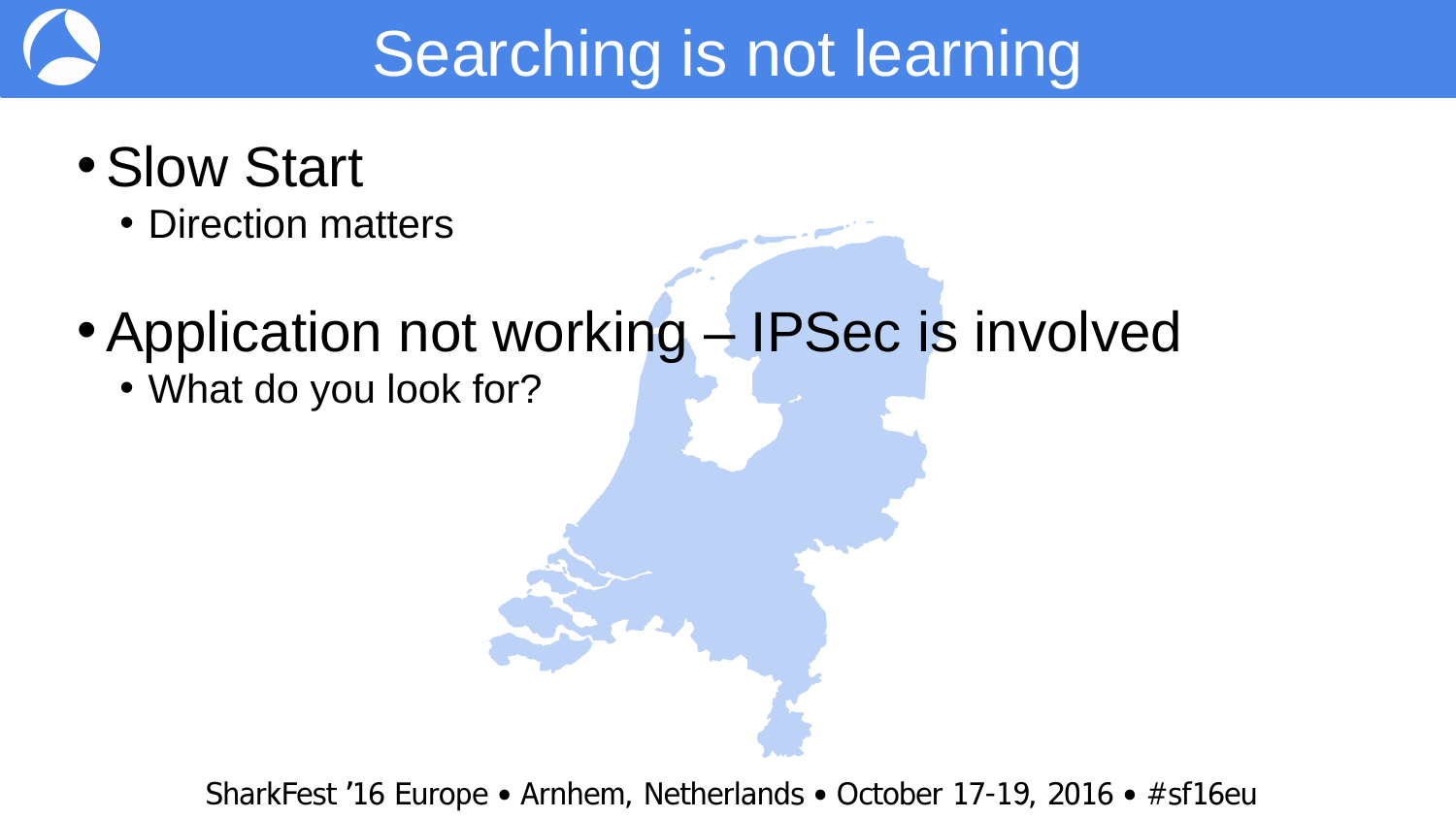

Searching is not learning
Slow Start
Direction matters

Application not working – IPSec is involved
What do you look for?